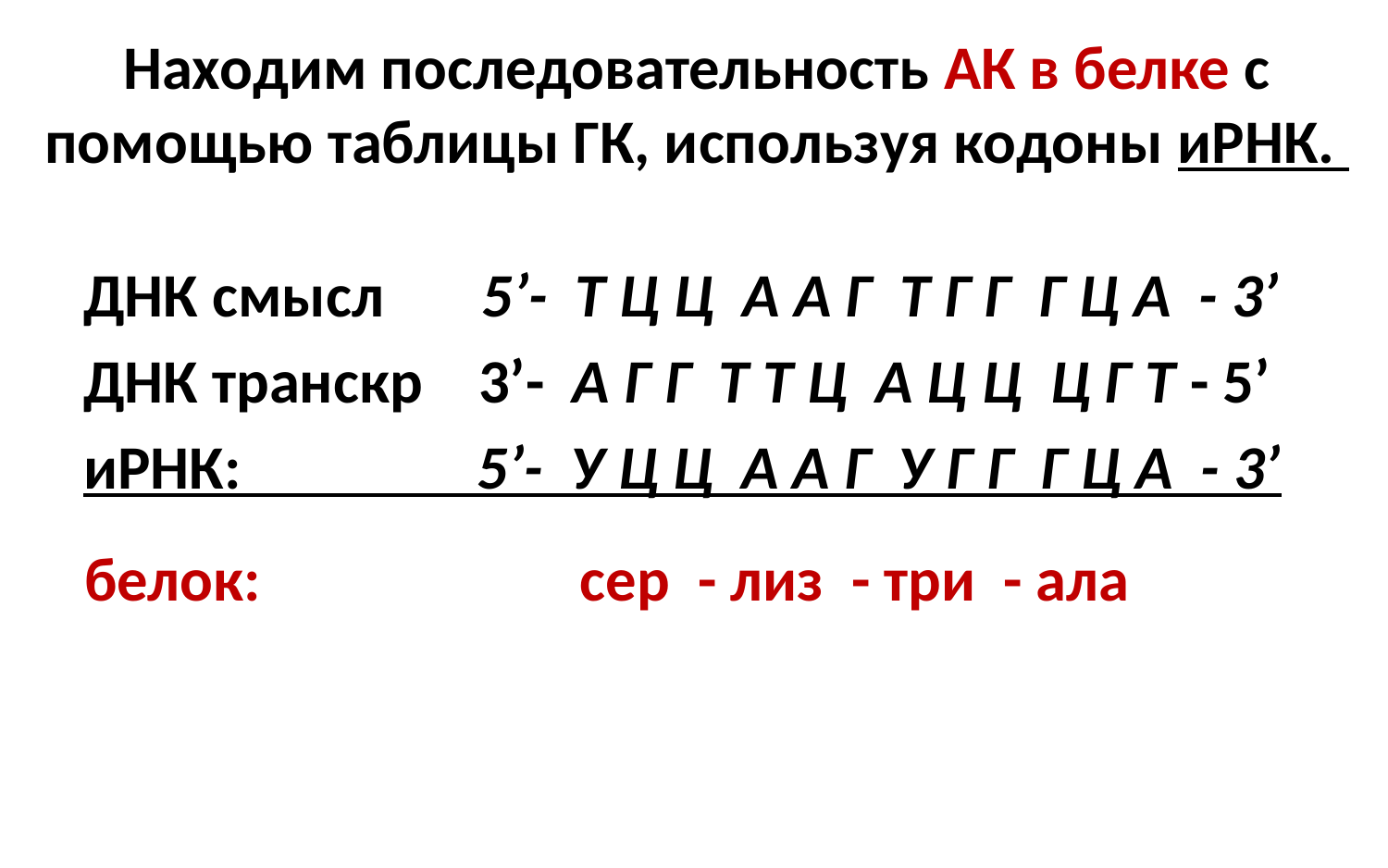

# Находим последовательность АК в белке с помощью таблицы ГК, используя кодоны иРНК.
ДНК смысл       5’-  Т Ц Ц  А А Г  Т Г Г  Г Ц А  - 3’
ДНК транскр    3’-  А Г Г  Т Т Ц  А Ц Ц  Ц Г Т - 5’
иРНК:                 5’-  У Ц Ц  А А Г  У Г Г  Г Ц А  - 3’

белок:                       сер  - лиз  - три  - ала